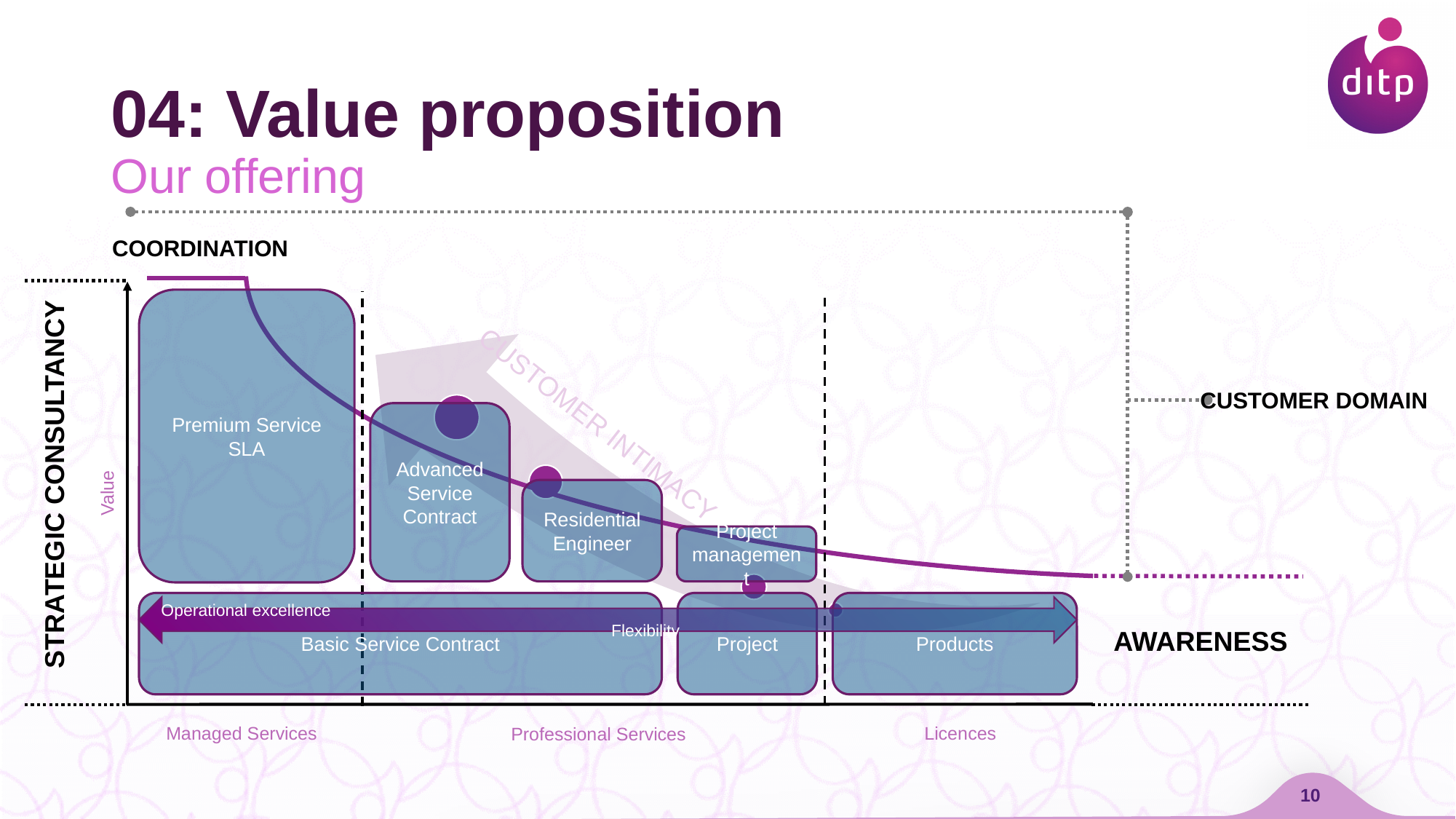

Value
Managed Services
Licences
Professional Services
# 04: Value proposition Our offering
COORDINATION
CUSTOMER DOMAIN

CUSTOMER INTIMACY
STRATEGIC CONSULTANCY
AWARENESS
Premium Service SLA
Advanced Service Contract
Residential Engineer
Project
management
Basic Service Contract
Project
Products
Operational excellence                                                                                                                                                                          Flexibility

10